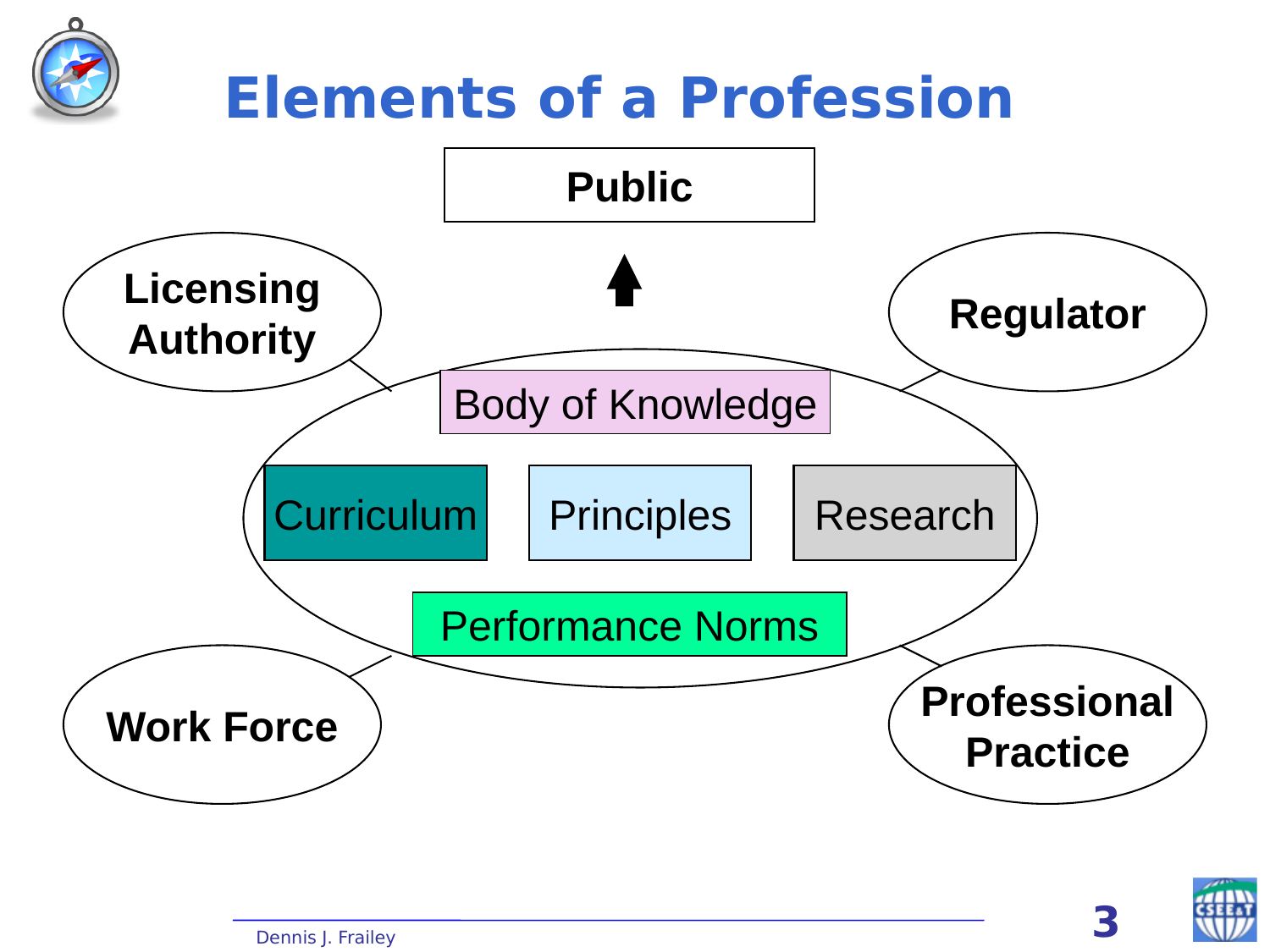

# Elements of a Profession
Public
Licensing
Authority
Regulator

Body of Knowledge

Curriculum
Principles
Research
Performance Norms
Work Force
Professional
Practice